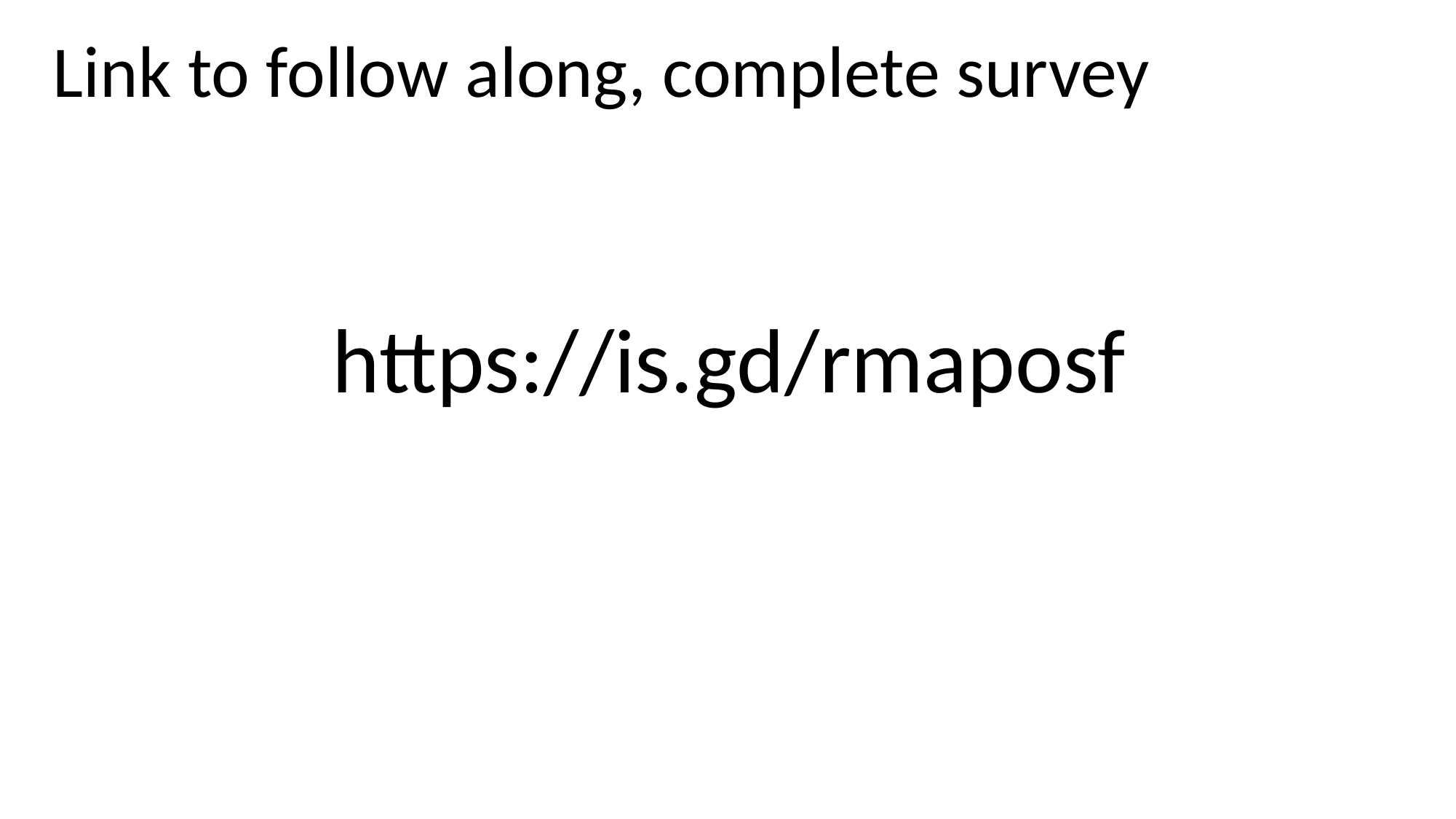

# Link to follow along, complete survey

https://is.gd/rmaposf